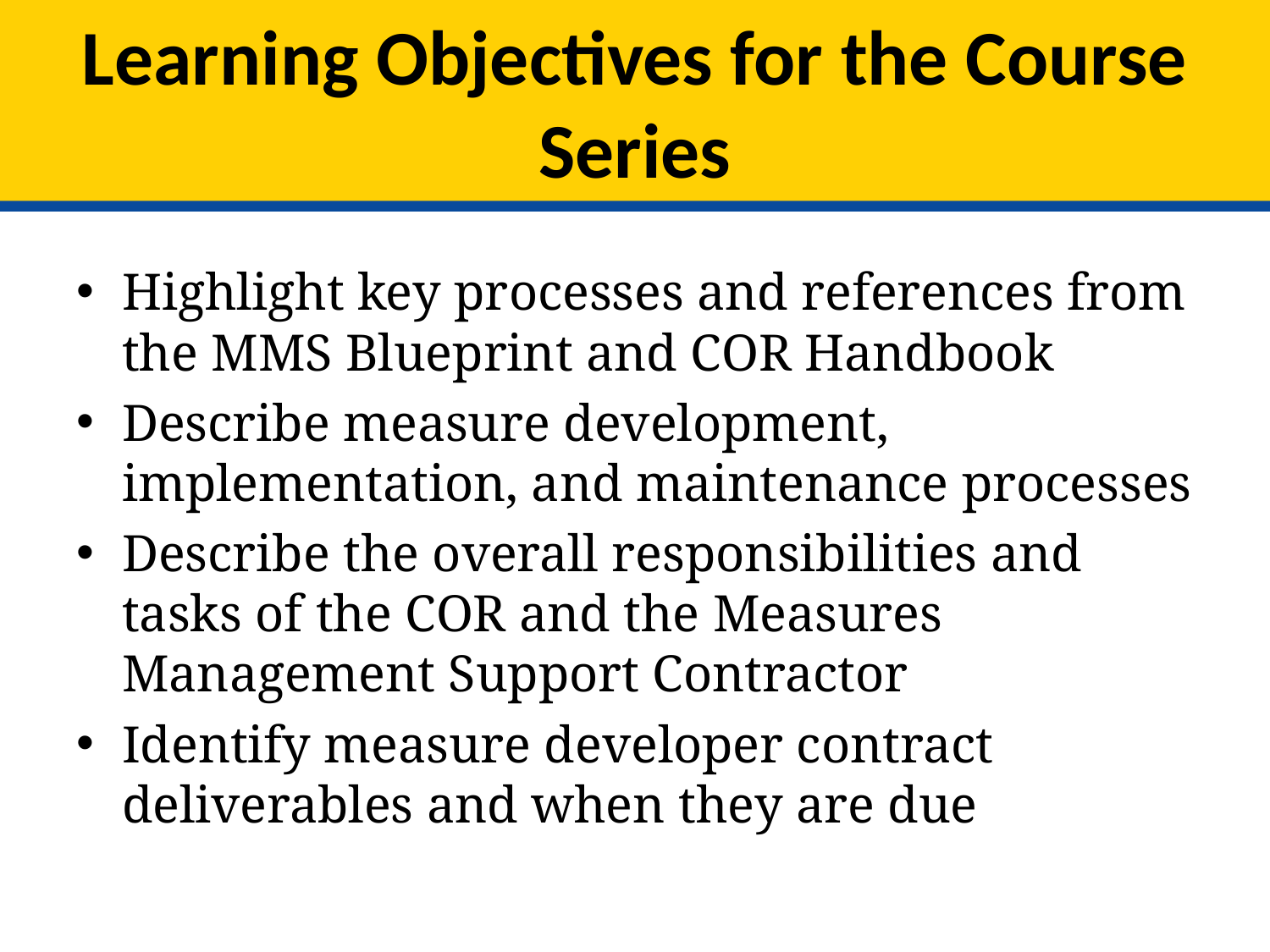

# Learning Objectives for the Course Series
Highlight key processes and references from the MMS Blueprint and COR Handbook
Describe measure development, implementation, and maintenance processes
Describe the overall responsibilities and tasks of the COR and the Measures Management Support Contractor
Identify measure developer contract deliverables and when they are due